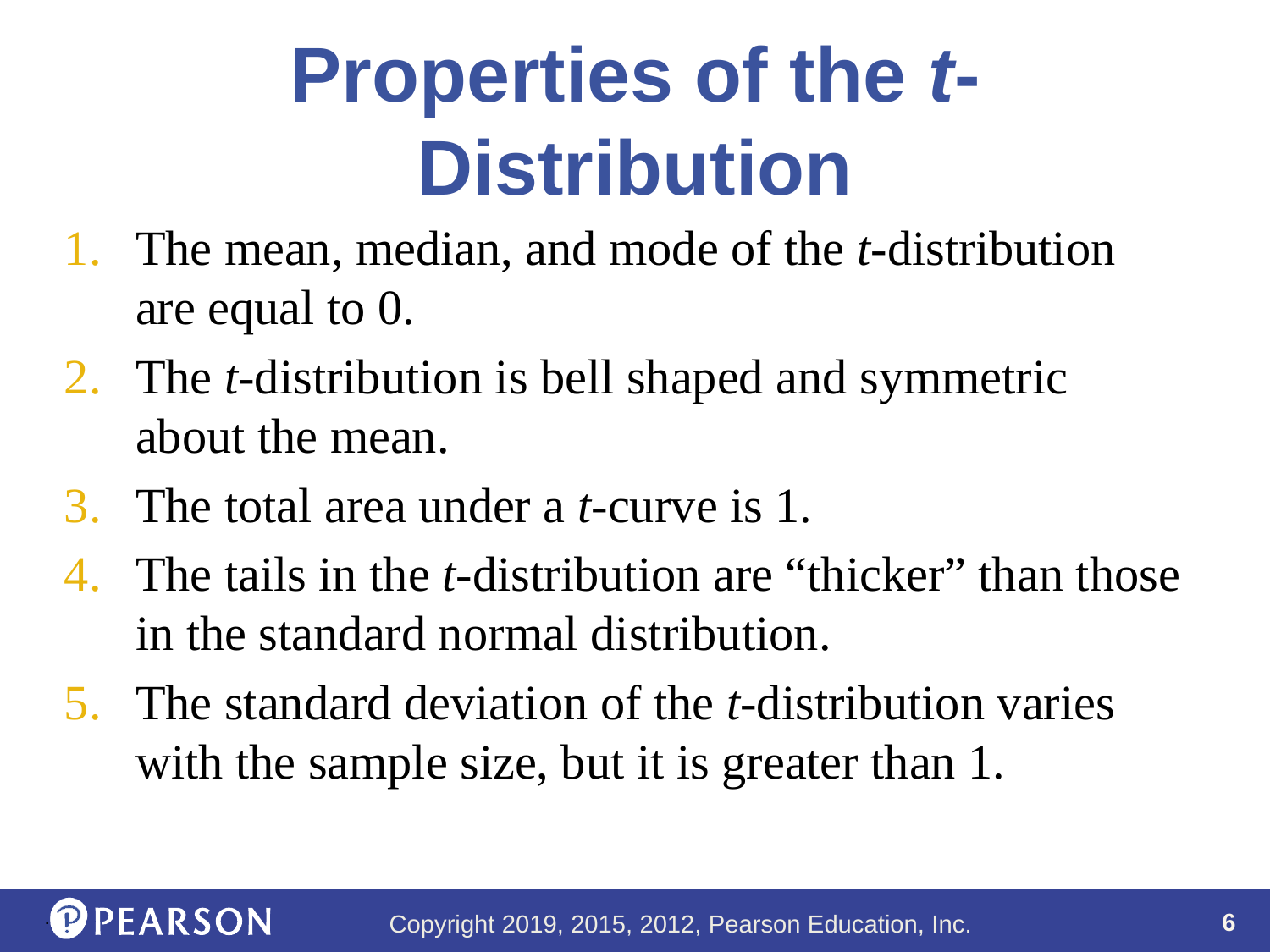

# Properties of the t-Distribution
The mean, median, and mode of the t-distribution are equal to 0.
The t-distribution is bell shaped and symmetric about the mean.
The total area under a t-curve is 1.
The tails in the t-distribution are “thicker” than those in the standard normal distribution.
The standard deviation of the t-distribution varies with the sample size, but it is greater than 1.

.